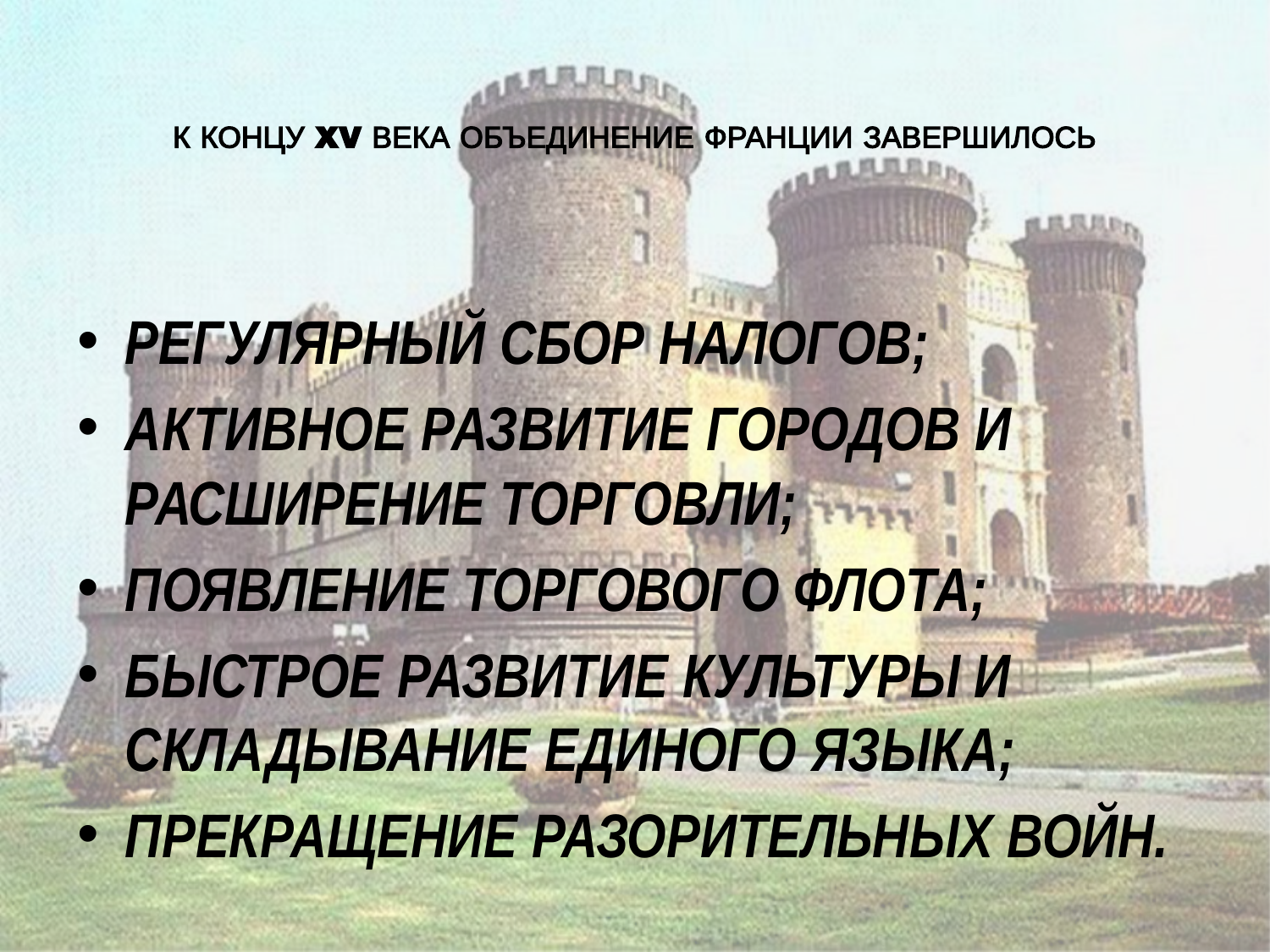

# К КОНЦУ XV ВЕКА ОБЪЕДИНЕНИЕ ФРАНЦИИ ЗАВЕРШИЛОСЬ
РЕГУЛЯРНЫЙ СБОР НАЛОГОВ;
АКТИВНОЕ РАЗВИТИЕ ГОРОДОВ И РАСШИРЕНИЕ ТОРГОВЛИ;
ПОЯВЛЕНИЕ ТОРГОВОГО ФЛОТА;
БЫСТРОЕ РАЗВИТИЕ КУЛЬТУРЫ И СКЛАДЫВАНИЕ ЕДИНОГО ЯЗЫКА;
ПРЕКРАЩЕНИЕ РАЗОРИТЕЛЬНЫХ ВОЙН.